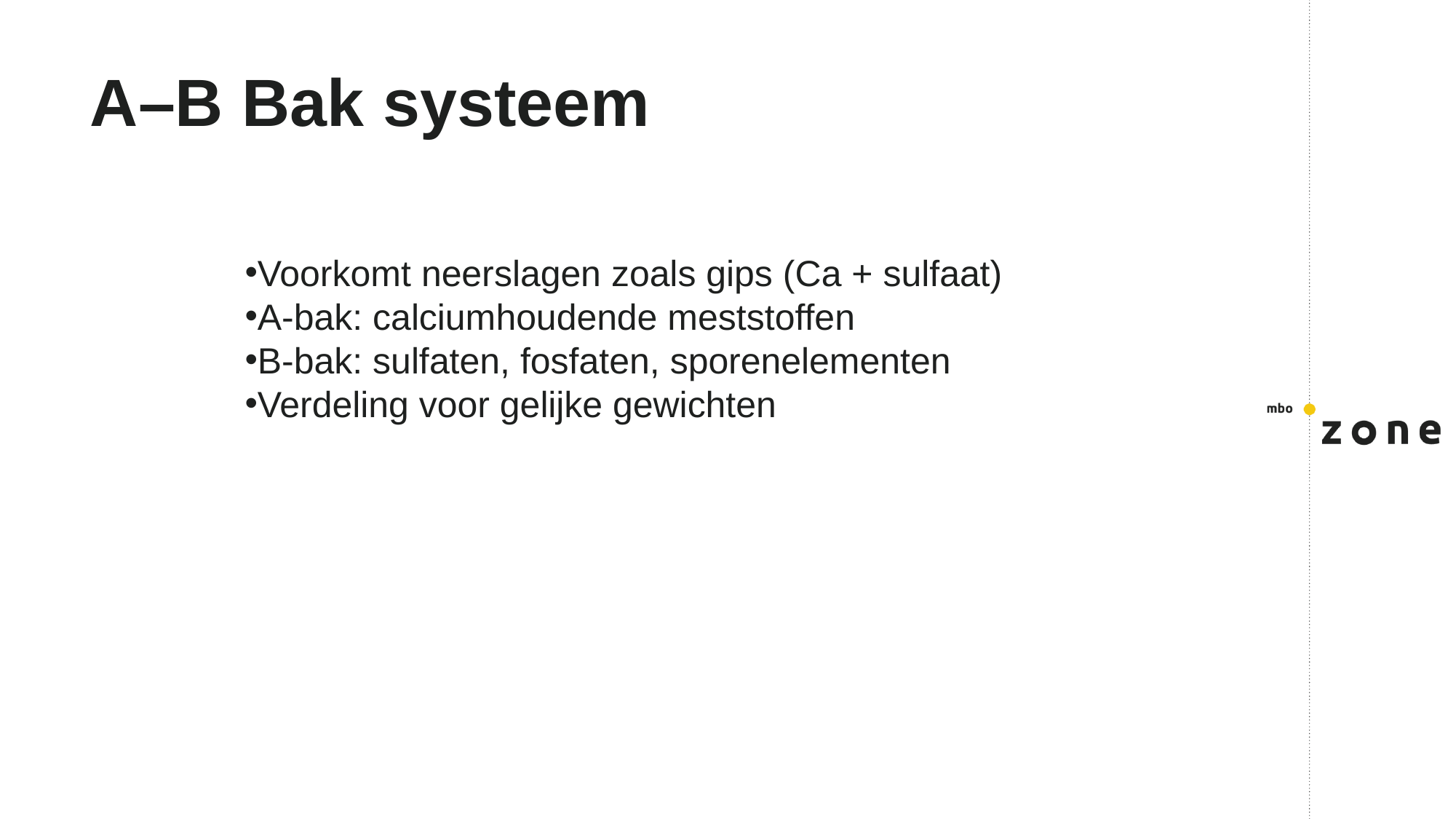

# A–B Bak systeem

Voorkomt neerslagen zoals gips (Ca + sulfaat)
A-bak: calciumhoudende meststoffen
B-bak: sulfaten, fosfaten, sporenelementen
Verdeling voor gelijke gewichten